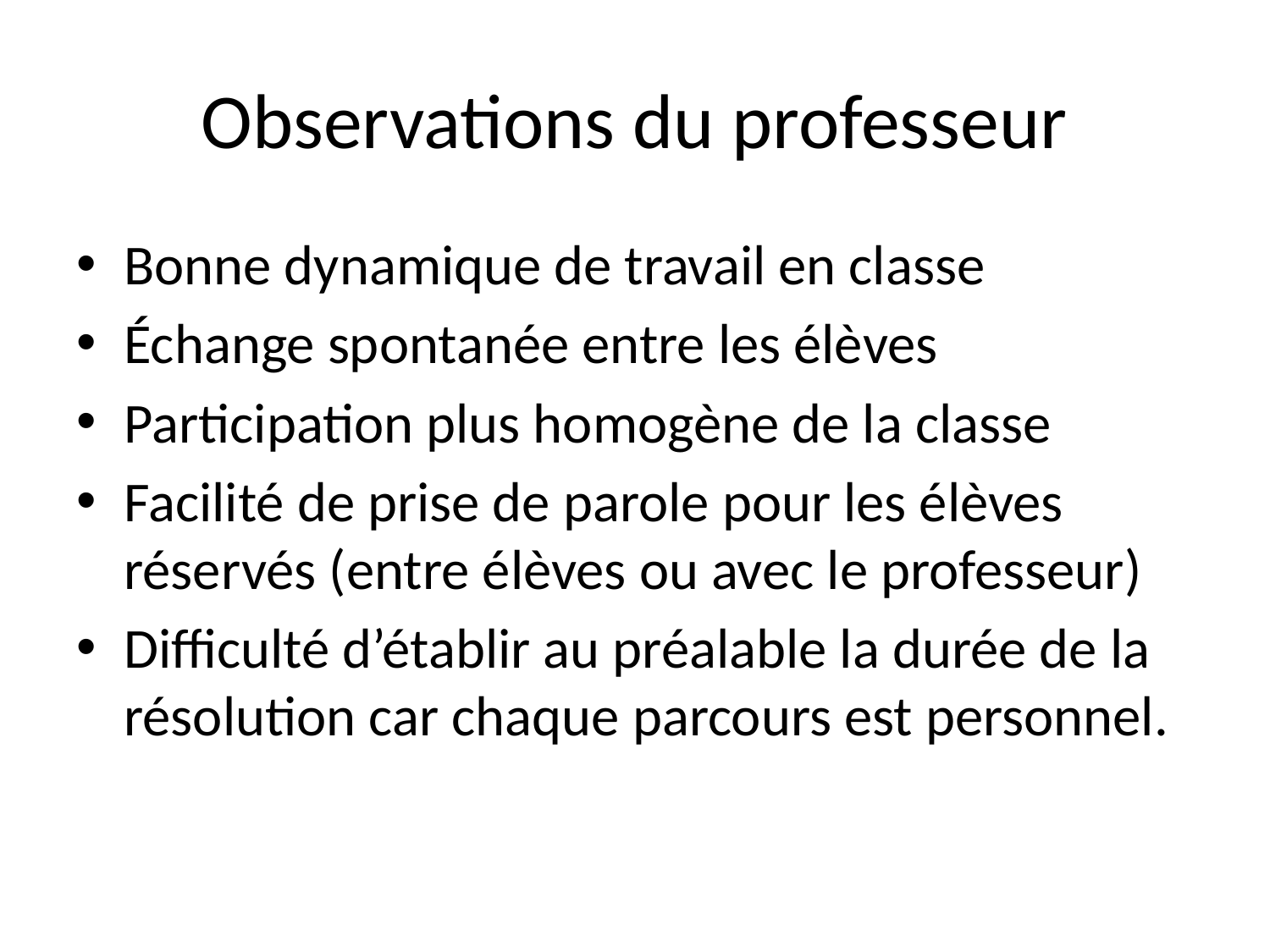

# Observations du professeur
Bonne dynamique de travail en classe
Échange spontanée entre les élèves
Participation plus homogène de la classe
Facilité de prise de parole pour les élèves réservés (entre élèves ou avec le professeur)
Difficulté d’établir au préalable la durée de la résolution car chaque parcours est personnel.